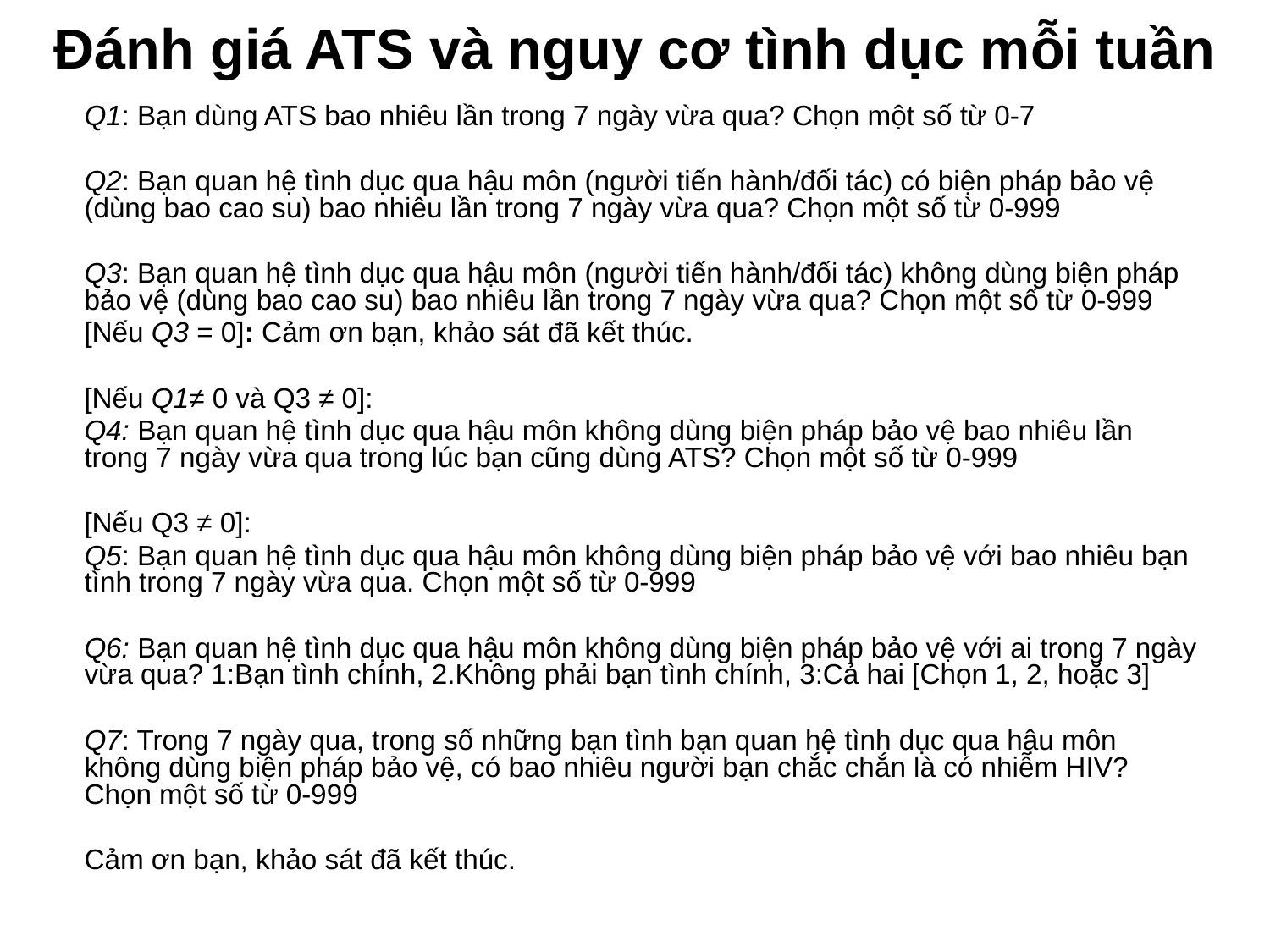

# Đánh giá ATS và nguy cơ tình dục mỗi tuần
Q1: Bạn dùng ATS bao nhiêu lần trong 7 ngày vừa qua? Chọn một số từ 0-7

Q2: Bạn quan hệ tình dục qua hậu môn (người tiến hành/đối tác) có biện pháp bảo vệ (dùng bao cao su) bao nhiêu lần trong 7 ngày vừa qua? Chọn một số từ 0-999

Q3: Bạn quan hệ tình dục qua hậu môn (người tiến hành/đối tác) không dùng biện pháp bảo vệ (dùng bao cao su) bao nhiêu lần trong 7 ngày vừa qua? Chọn một số từ 0-999
[Nếu Q3 = 0]: Cảm ơn bạn, khảo sát đã kết thúc.

[Nếu Q1≠ 0 và Q3 ≠ 0]:
Q4: Bạn quan hệ tình dục qua hậu môn không dùng biện pháp bảo vệ bao nhiêu lần trong 7 ngày vừa qua trong lúc bạn cũng dùng ATS? Chọn một số từ 0-999

[Nếu Q3 ≠ 0]:
Q5: Bạn quan hệ tình dục qua hậu môn không dùng biện pháp bảo vệ với bao nhiêu bạn tình trong 7 ngày vừa qua. Chọn một số từ 0-999

Q6: Bạn quan hệ tình dục qua hậu môn không dùng biện pháp bảo vệ với ai trong 7 ngày vừa qua? 1:Bạn tình chính, 2.Không phải bạn tình chính, 3:Cả hai [Chọn 1, 2, hoặc 3]

Q7: Trong 7 ngày qua, trong số những bạn tình bạn quan hệ tình dục qua hậu môn không dùng biện pháp bảo vệ, có bao nhiêu người bạn chắc chắn là có nhiễm HIV? Chọn một số từ 0-999

Cảm ơn bạn, khảo sát đã kết thúc.